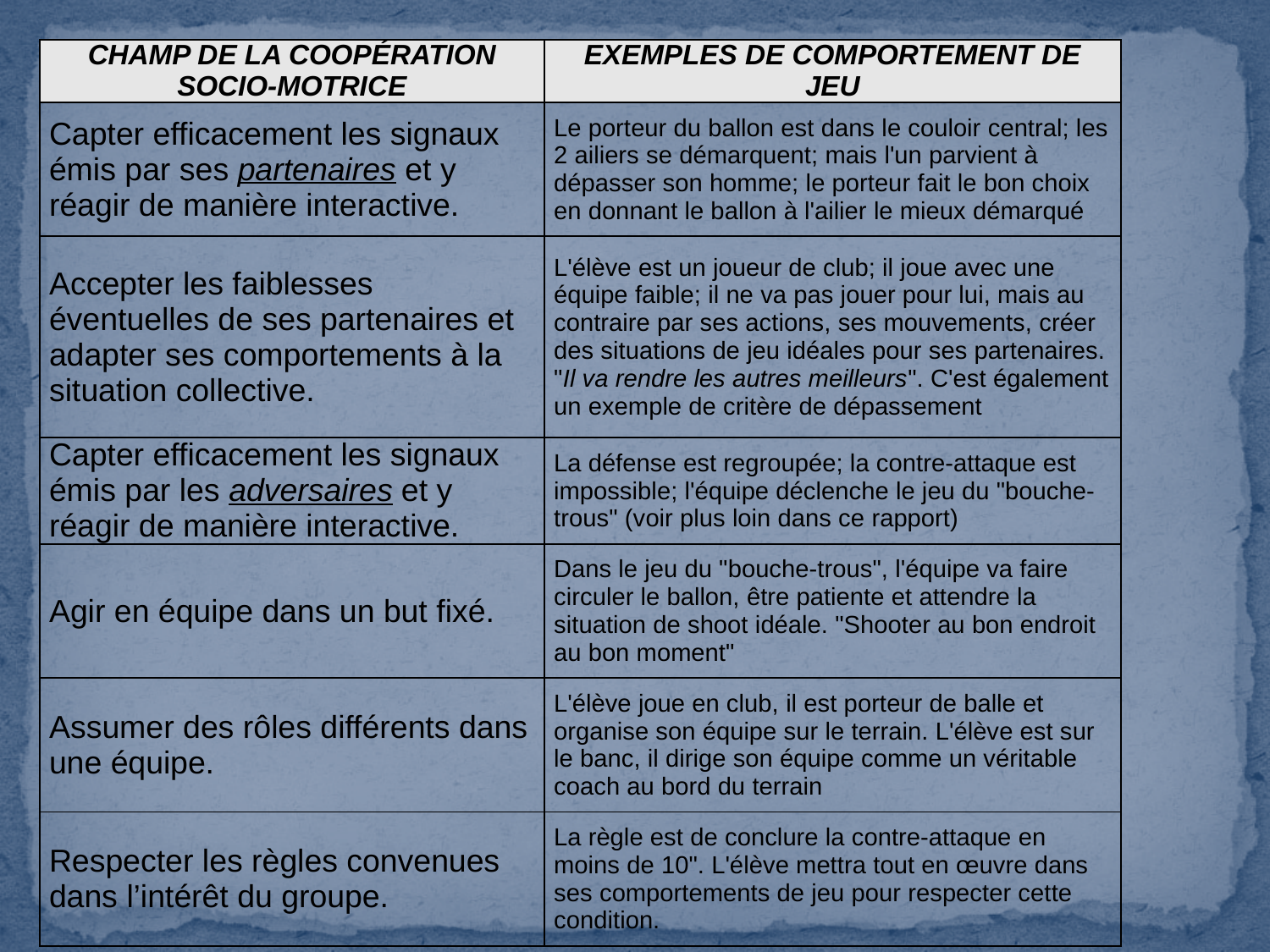

| champ de la coopération socio-motrice | exemples de comportement de jeu |
| --- | --- |
| Capter efficacement les signaux émis par ses partenaires et y réagir de manière interactive. | Le porteur du ballon est dans le couloir central; les 2 ailiers se démarquent; mais l'un parvient à dépasser son homme; le porteur fait le bon choix en donnant le ballon à l'ailier le mieux démarqué |
| Accepter les faiblesses éventuelles de ses partenaires et adapter ses comportements à la situation collective. | L'élève est un joueur de club; il joue avec une équipe faible; il ne va pas jouer pour lui, mais au contraire par ses actions, ses mouvements, créer des situations de jeu idéales pour ses partenaires. "Il va rendre les autres meilleurs". C'est également un exemple de critère de dépassement |
| Capter efficacement les signaux émis par les adversaires et y réagir de manière interactive. | La défense est regroupée; la contre-attaque est impossible; l'équipe déclenche le jeu du "bouche-trous" (voir plus loin dans ce rapport) |
| Agir en équipe dans un but fixé. | Dans le jeu du "bouche-trous", l'équipe va faire circuler le ballon, être patiente et attendre la situation de shoot idéale. "Shooter au bon endroit au bon moment" |
| Assumer des rôles différents dans une équipe. | L'élève joue en club, il est porteur de balle et organise son équipe sur le terrain. L'élève est sur le banc, il dirige son équipe comme un véritable coach au bord du terrain |
| Respecter les règles convenues dans l’intérêt du groupe. | La règle est de conclure la contre-attaque en moins de 10". L'élève mettra tout en œuvre dans ses comportements de jeu pour respecter cette condition. |